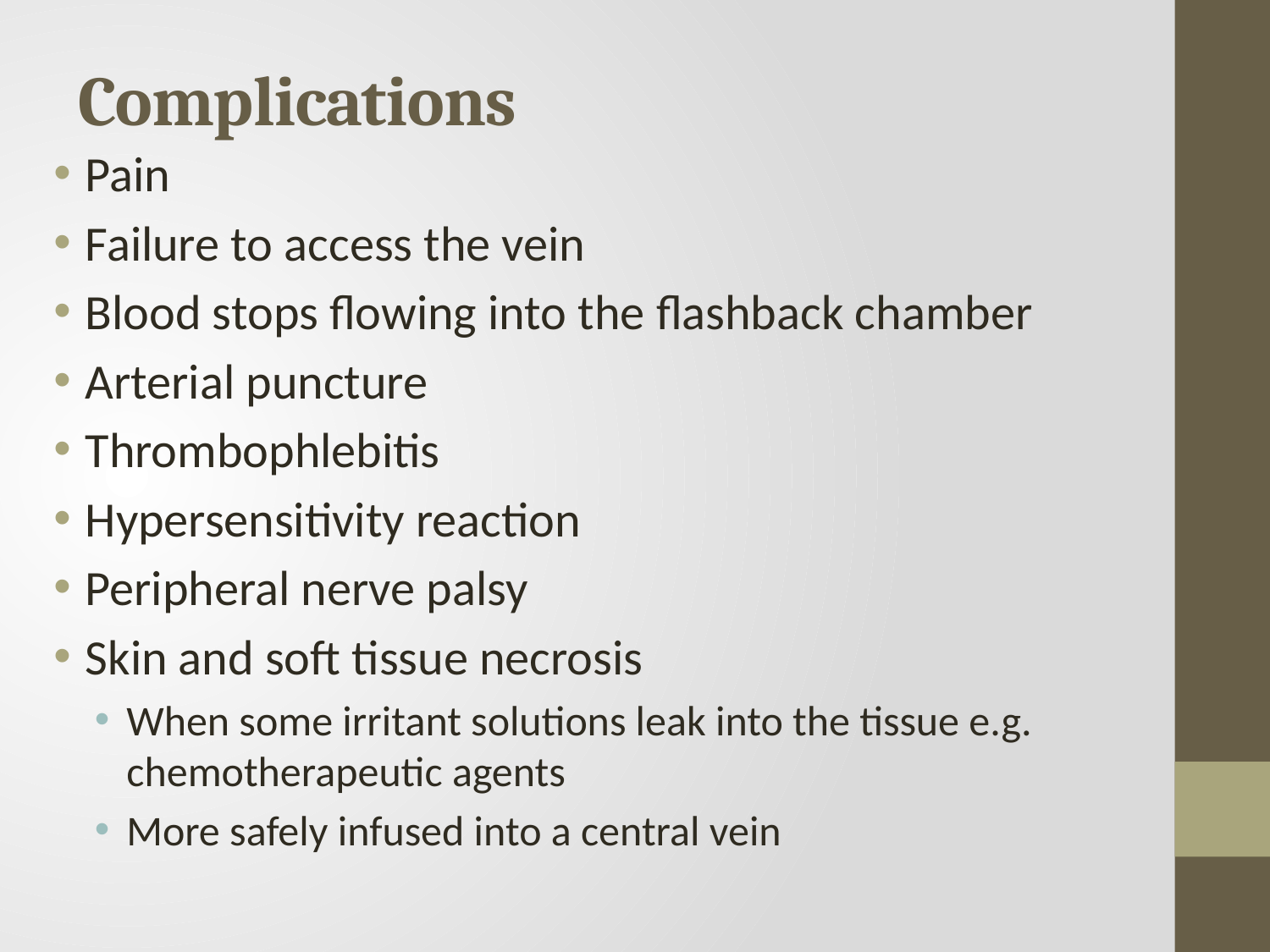

# Complications
Pain
Failure to access the vein
Blood stops flowing into the flashback chamber
Arterial puncture
Thrombophlebitis
Hypersensitivity reaction
Peripheral nerve palsy
Skin and soft tissue necrosis
When some irritant solutions leak into the tissue e.g. chemotherapeutic agents
More safely infused into a central vein